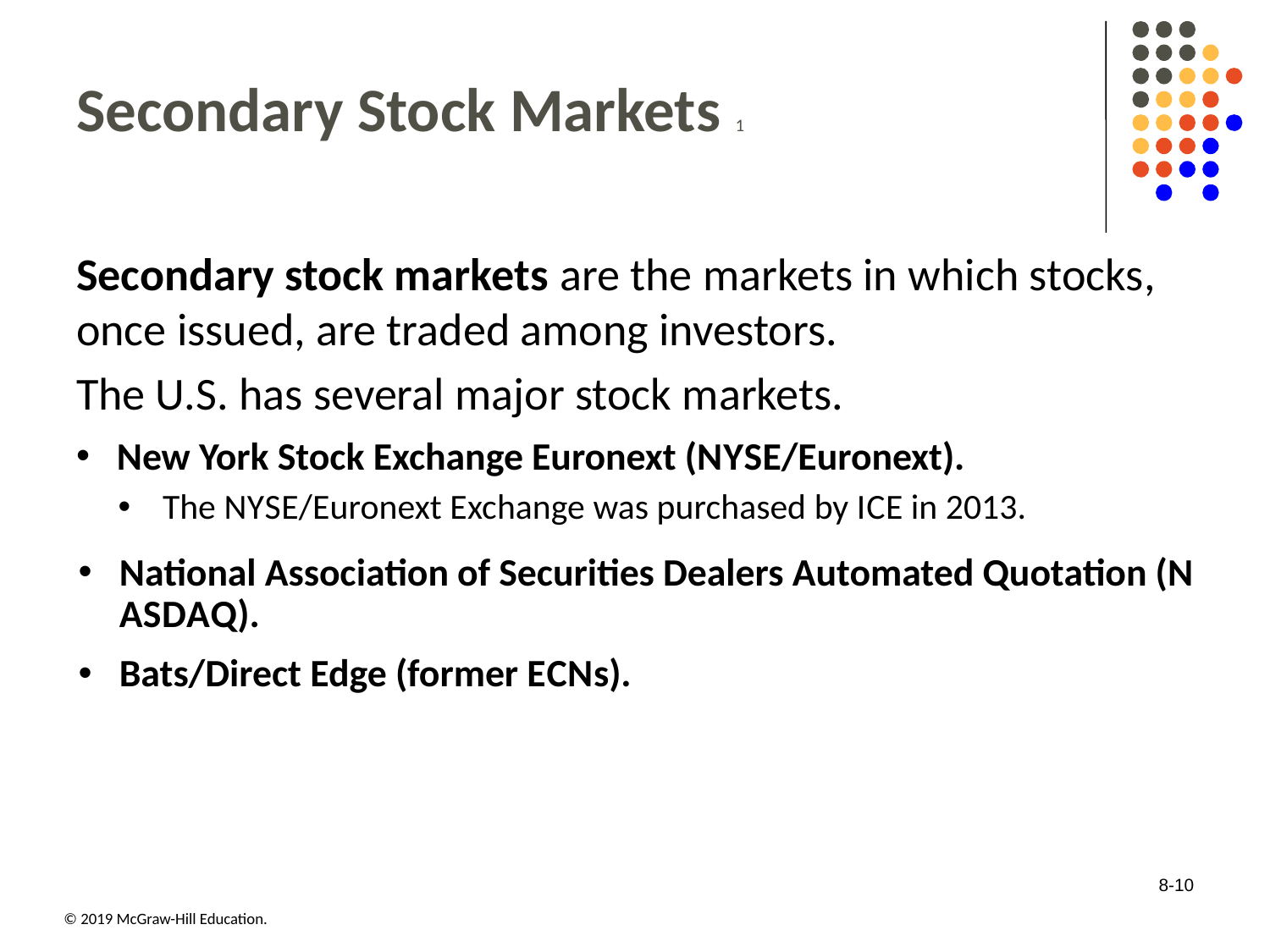

# Secondary Stock Markets 1
Secondary stock markets are the markets in which stocks, once issued, are traded among investors.
The U.S. has several major stock markets.
New York Stock Exchange Euronext (N Y S E/Euronext).
The N Y S E/Euronext Exchange was purchased by I C E in 2013.
National Association of Securities Dealers Automated Quotation (N A S D A Q).
Bats/Direct Edge (former E C N s).
8-10